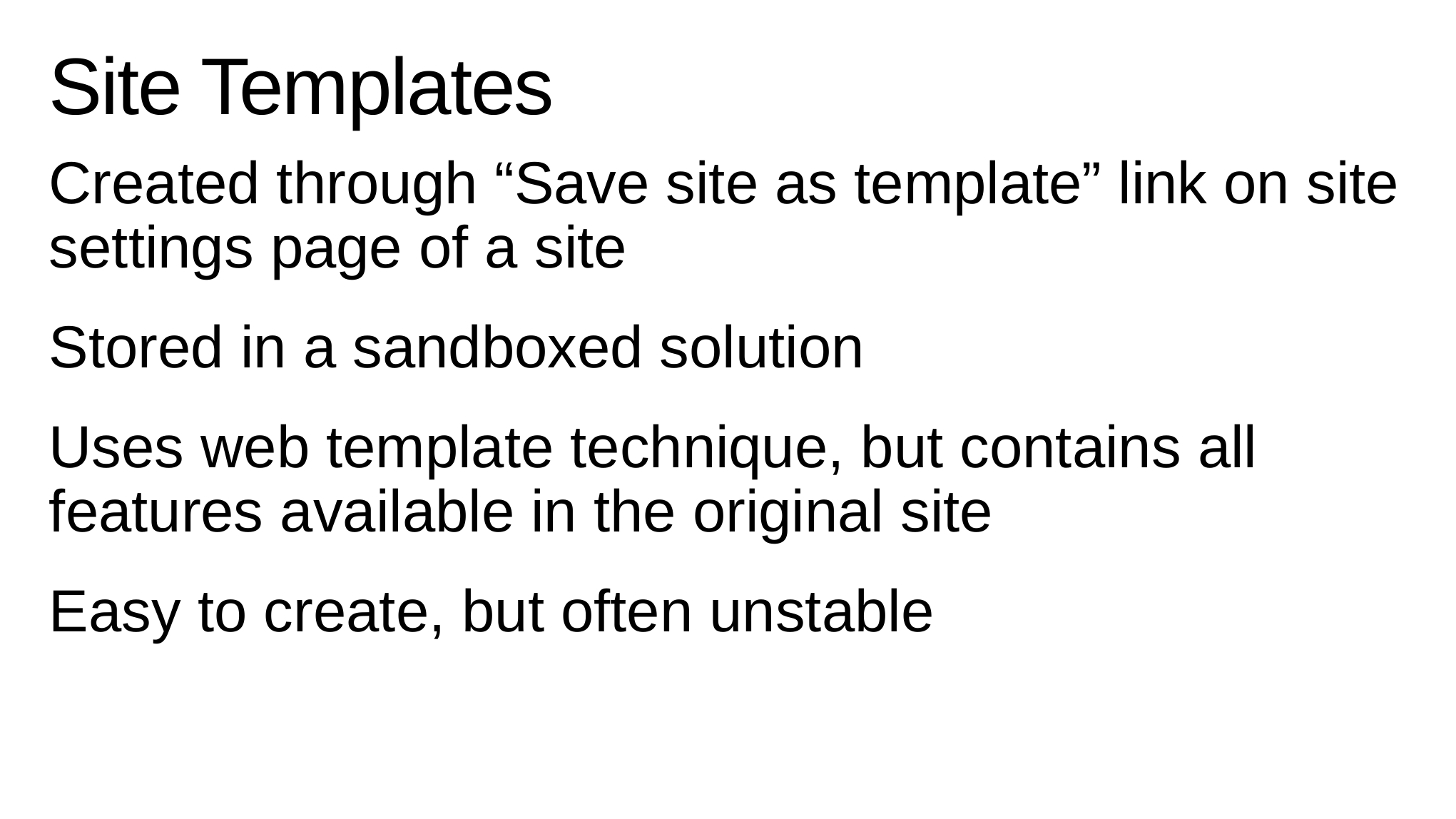

# Site Templates
Created through “Save site as template” link on site settings page of a site
Stored in a sandboxed solution
Uses web template technique, but contains all features available in the original site
Easy to create, but often unstable